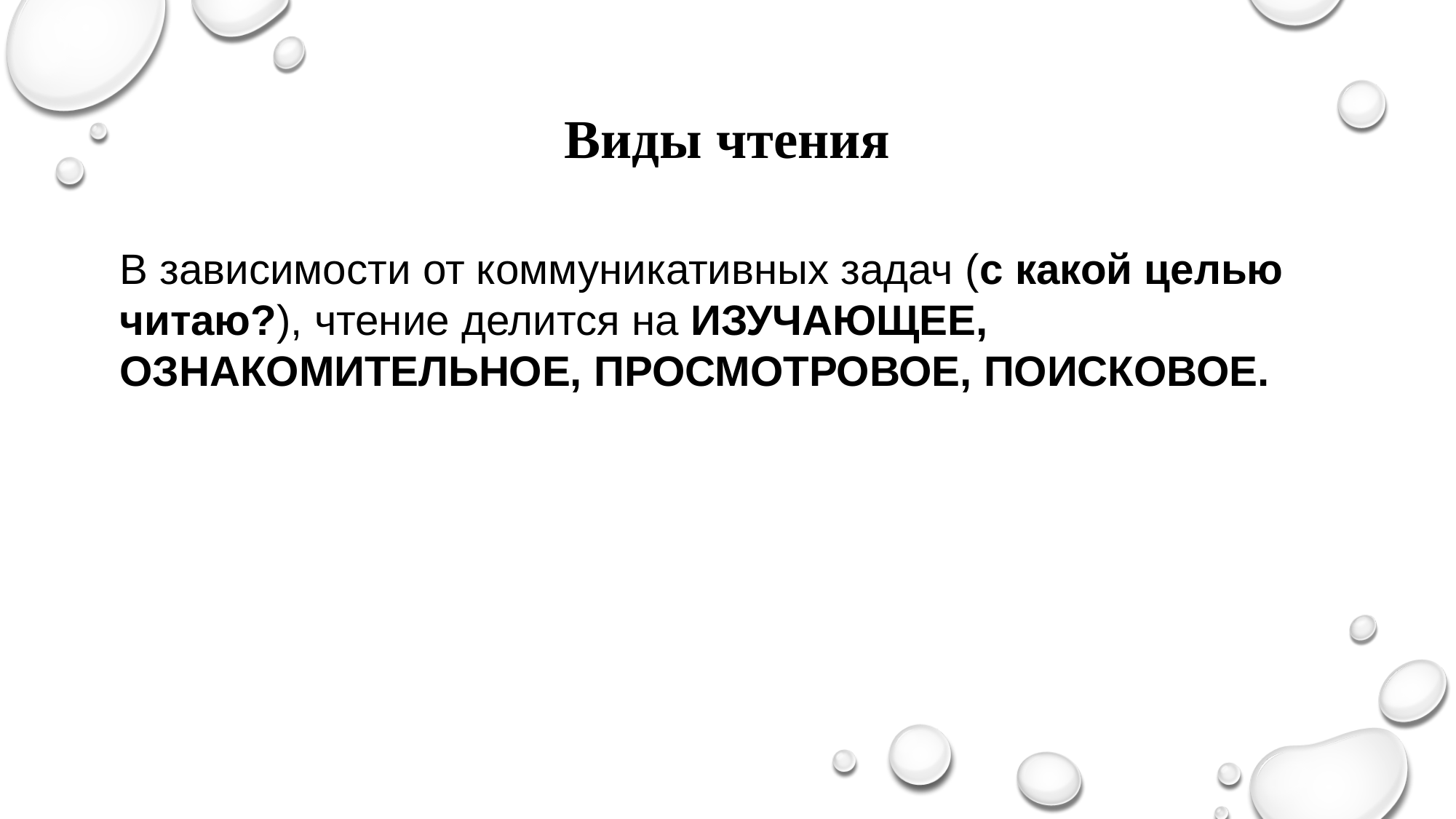

Виды чтения
В зависимости от коммуникативных задач (с какой целью читаю?), чтение делится на ИЗУЧАЮЩЕЕ, ОЗНАКОМИТЕЛЬНОЕ, ПРОСМОТРОВОЕ, ПОИСКОВОЕ.